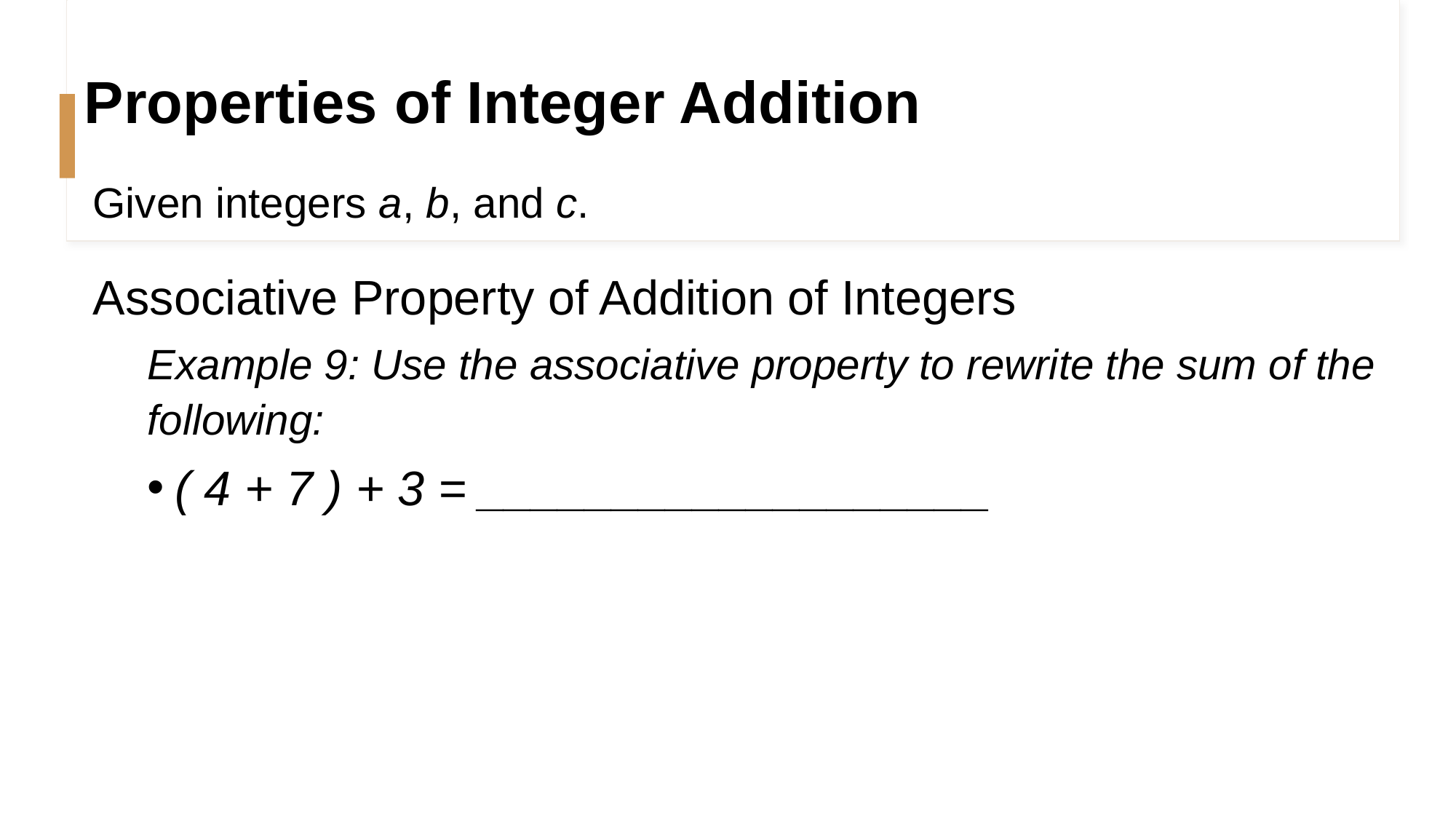

# Properties of Integer Addition
Given integers a, b, and c.
Associative Property of Addition of Integers
Example 9: Use the associative property to rewrite the sum of the following:
( 4 + 7 ) + 3 = ___________________